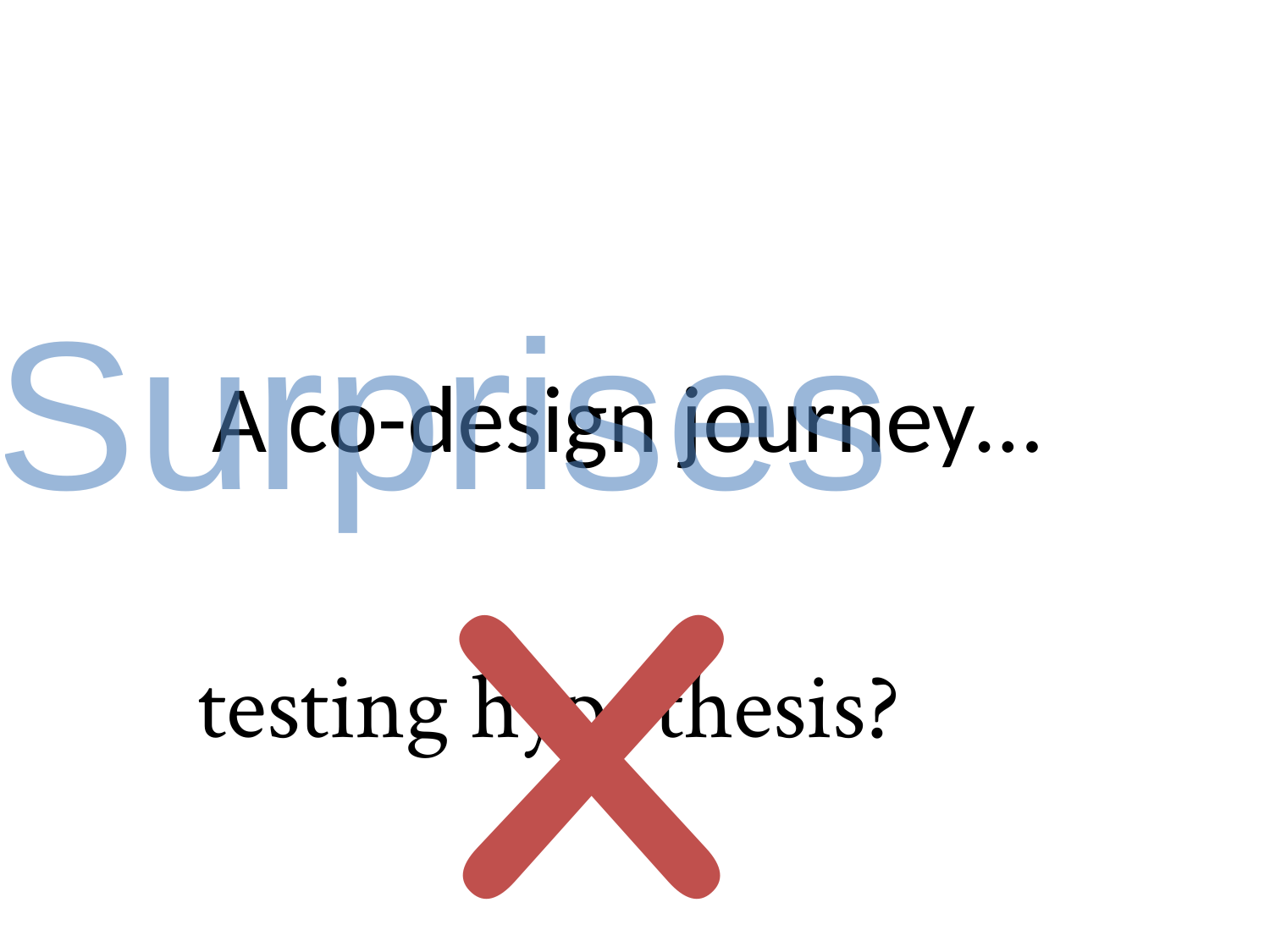

Surprises
A co-design journey…
x
testing hypothesis?